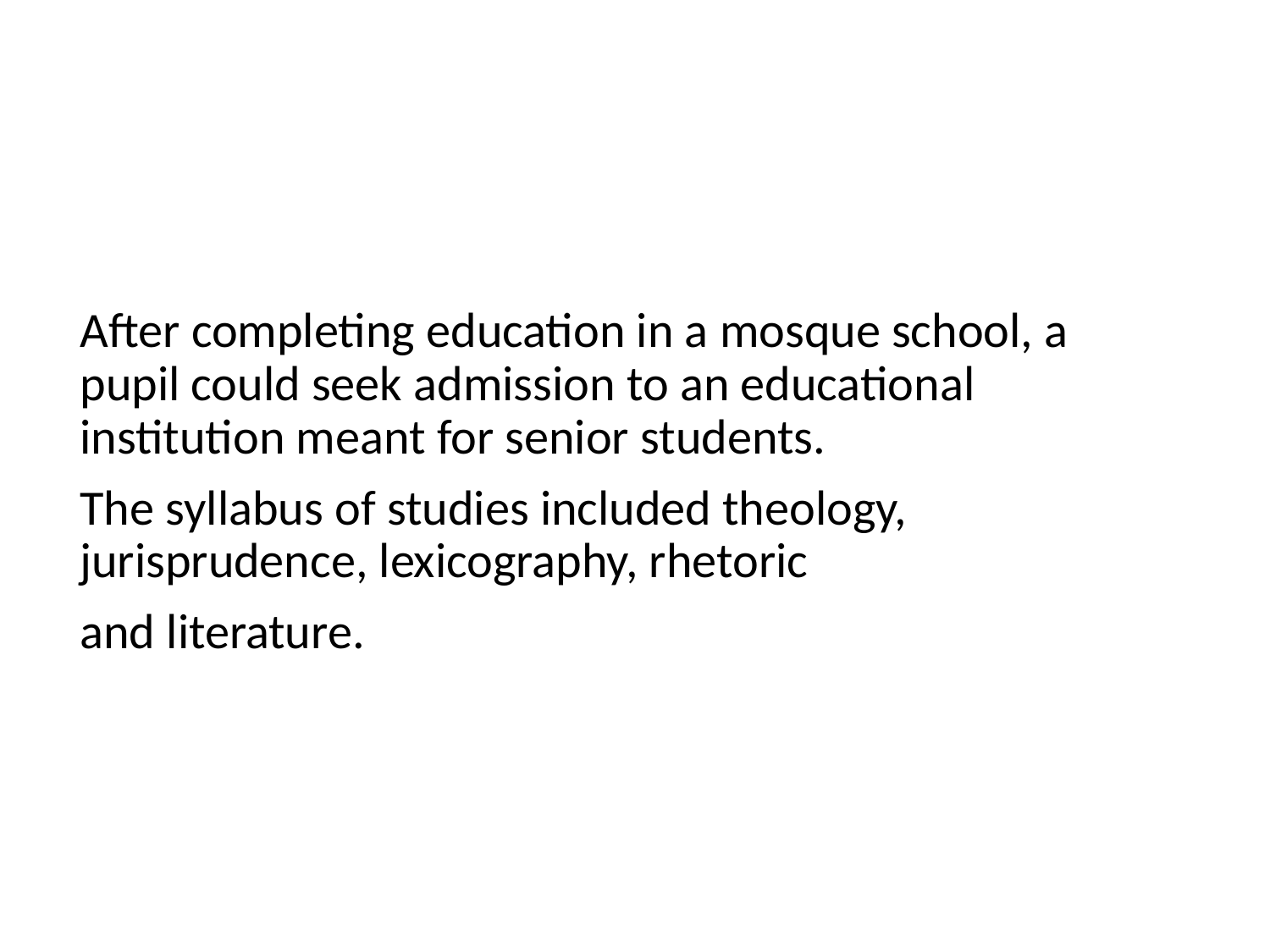

After completing education in a mosque school, a pupil could seek admission to an educational institution meant for senior students.
The syllabus of studies included theology, jurisprudence, lexicography, rhetoric
and literature.